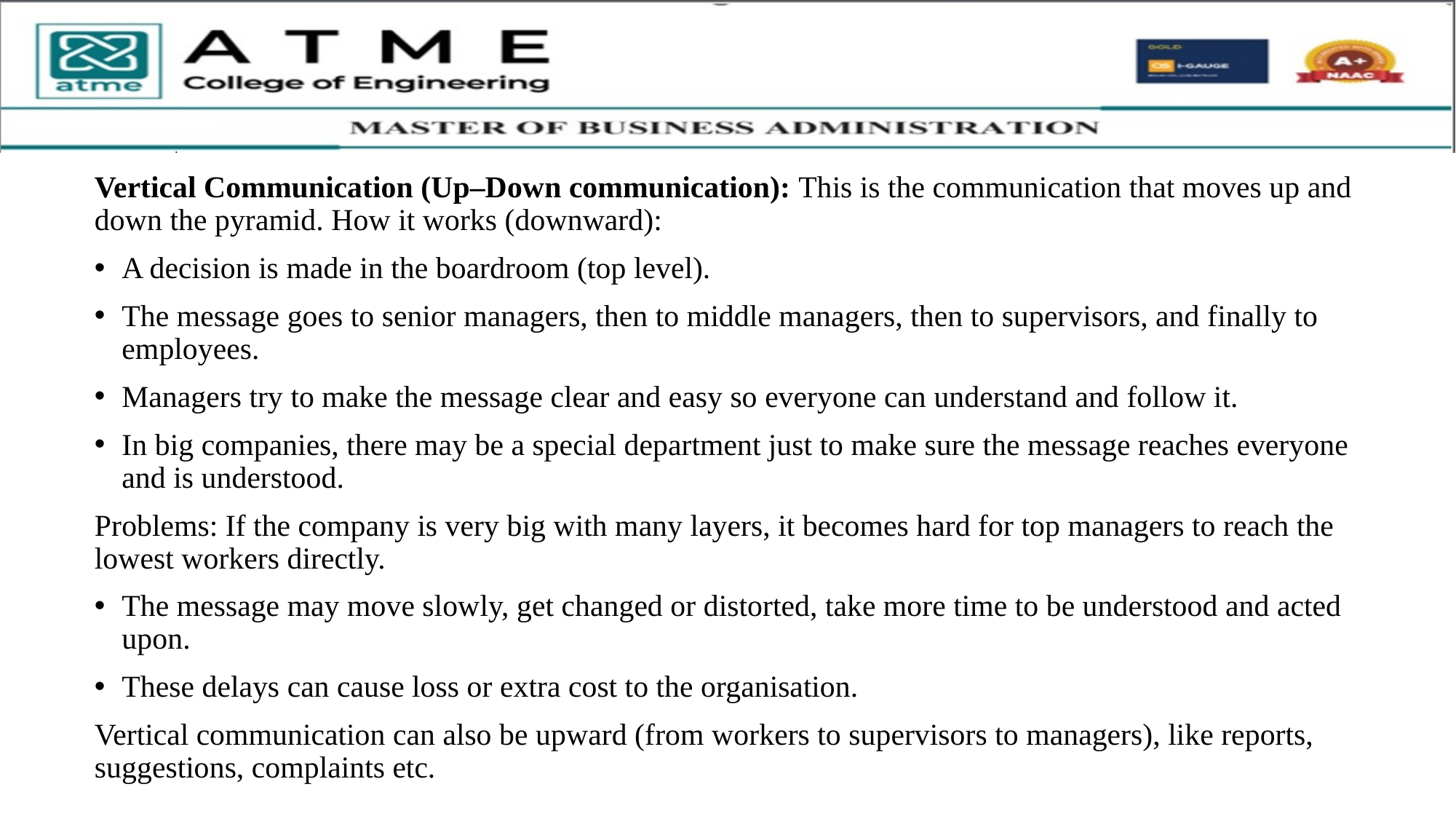

Vertical Communication (Up–Down communication): This is the communication that moves up and down the pyramid. How it works (downward):
A decision is made in the boardroom (top level).
The message goes to senior managers, then to middle managers, then to supervisors, and finally to employees.
Managers try to make the message clear and easy so everyone can understand and follow it.
In big companies, there may be a special department just to make sure the message reaches everyone and is understood.
Problems: If the company is very big with many layers, it becomes hard for top managers to reach the lowest workers directly.
The message may move slowly, get changed or distorted, take more time to be understood and acted upon.
These delays can cause loss or extra cost to the organisation.
Vertical communication can also be upward (from workers to supervisors to managers), like reports, suggestions, complaints etc.